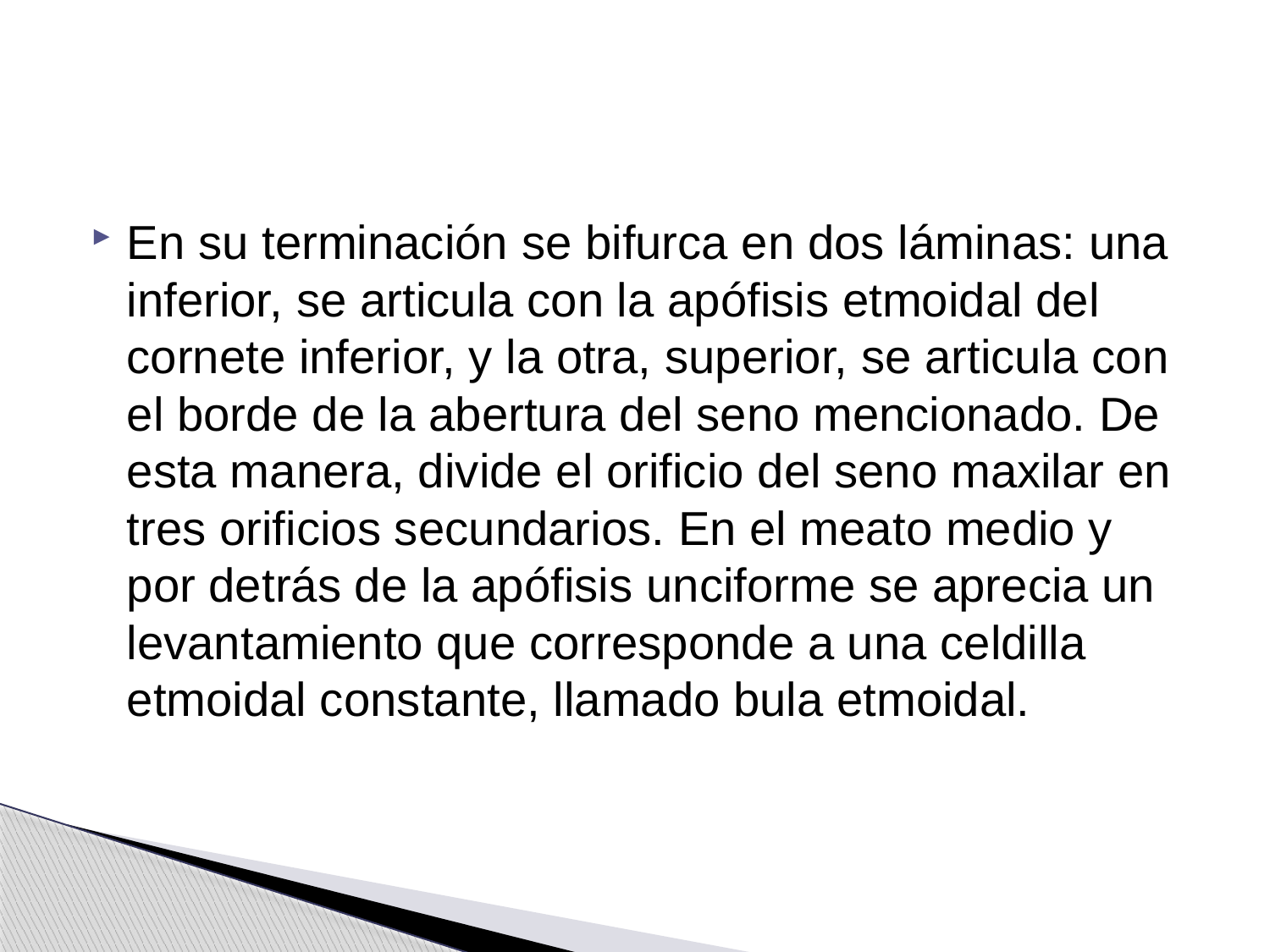

#
En su terminación se bifurca en dos láminas: una inferior, se articula con la apófisis etmoidal del cornete inferior, y la otra, superior, se articula con el borde de la abertura del seno mencionado. De esta manera, divide el orificio del seno maxilar en tres orificios secundarios. En el meato medio y por detrás de la apófisis unciforme se aprecia un levantamiento que corresponde a una celdilla etmoidal constante, llamado bula etmoidal.